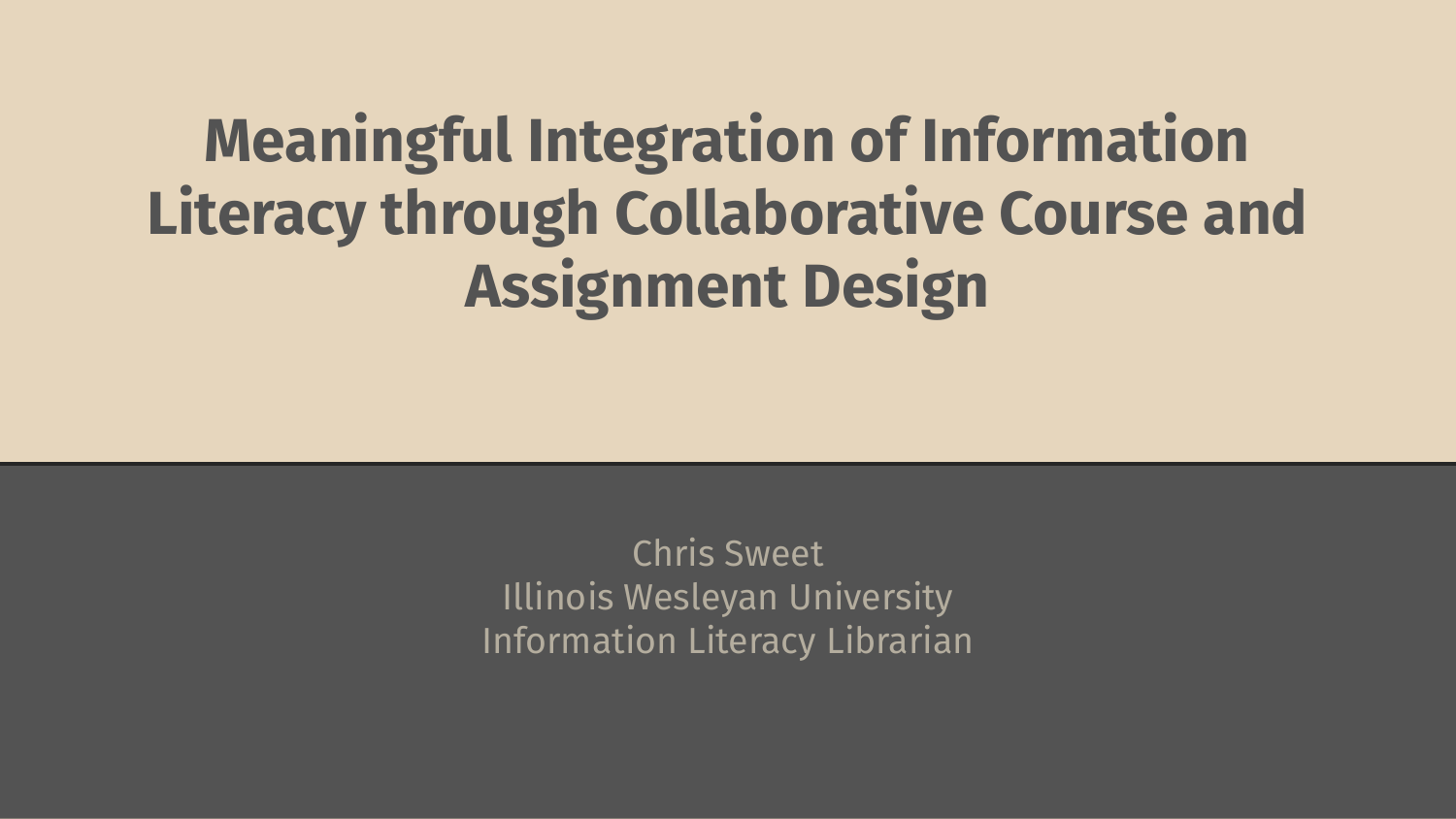

# Meaningful Integration of Information Literacy through Collaborative Course and Assignment Design

Chris Sweet
Illinois Wesleyan University
Information Literacy Librarian